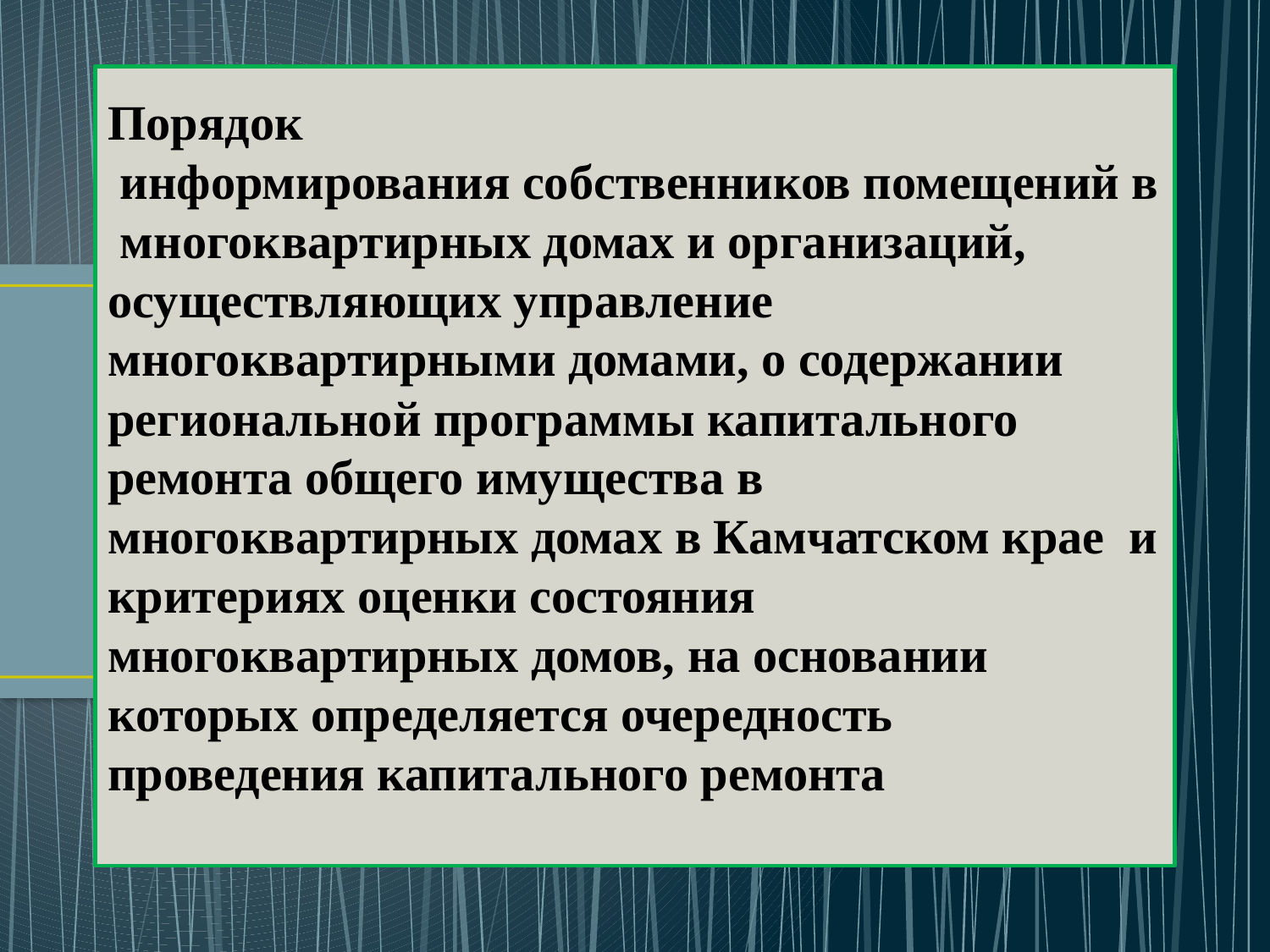

# Порядок информирования собственников помещений в  многоквартирных домах и организаций, осуществляющих управление многоквартирными домами, о содержании региональной программы капитального ремонта общего имущества в многоквартирных домах в Камчатском крае  и критериях оценки состояния многоквартирных домов, на основании которых определяется очередность проведения капитального ремонта